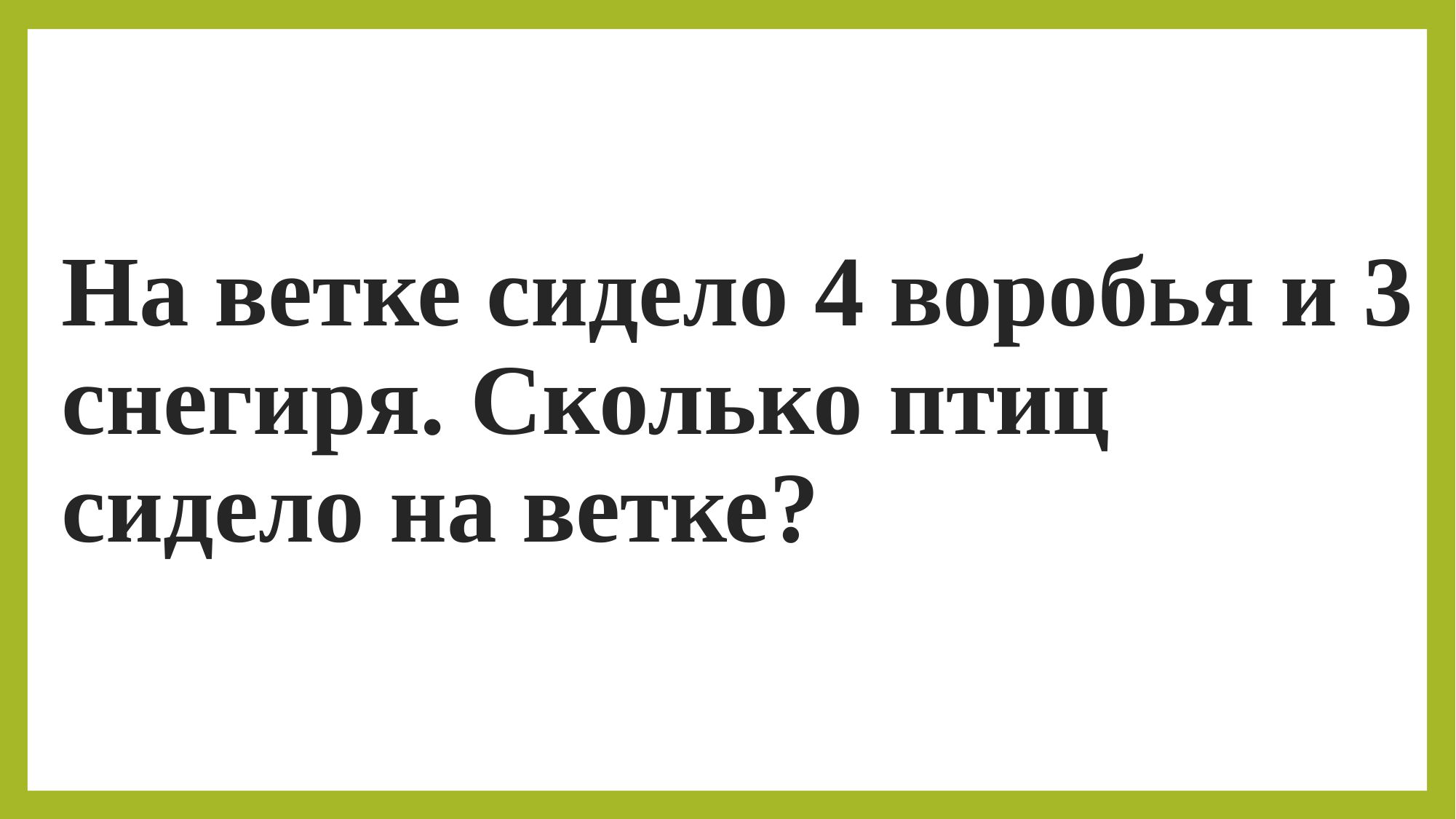

На ветке сидело 4 воробья и 3 снегиря. Сколько птиц сидело на ветке?